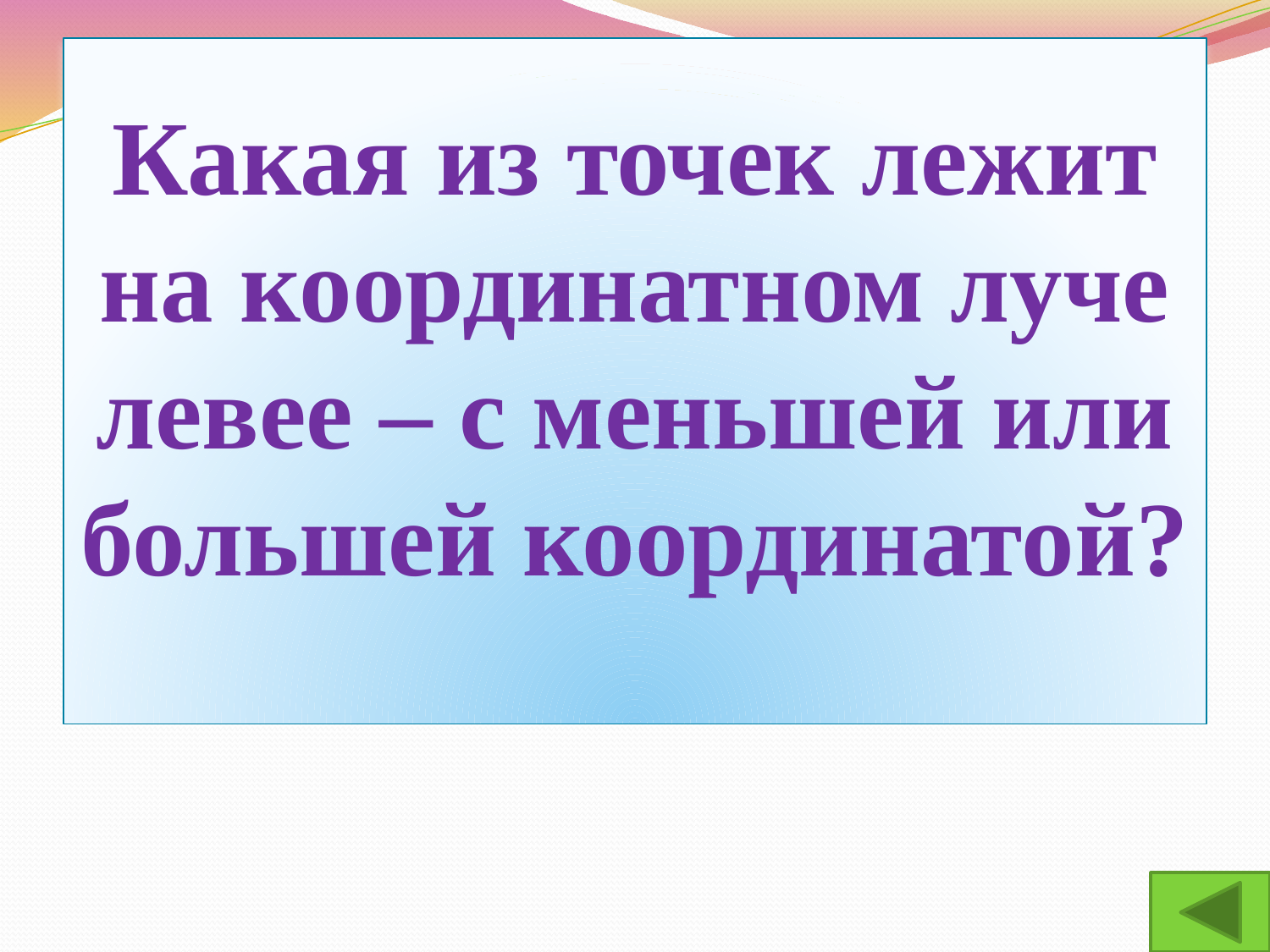

# Какая из точек лежит на координатном луче левее – с меньшей или большей координатой?